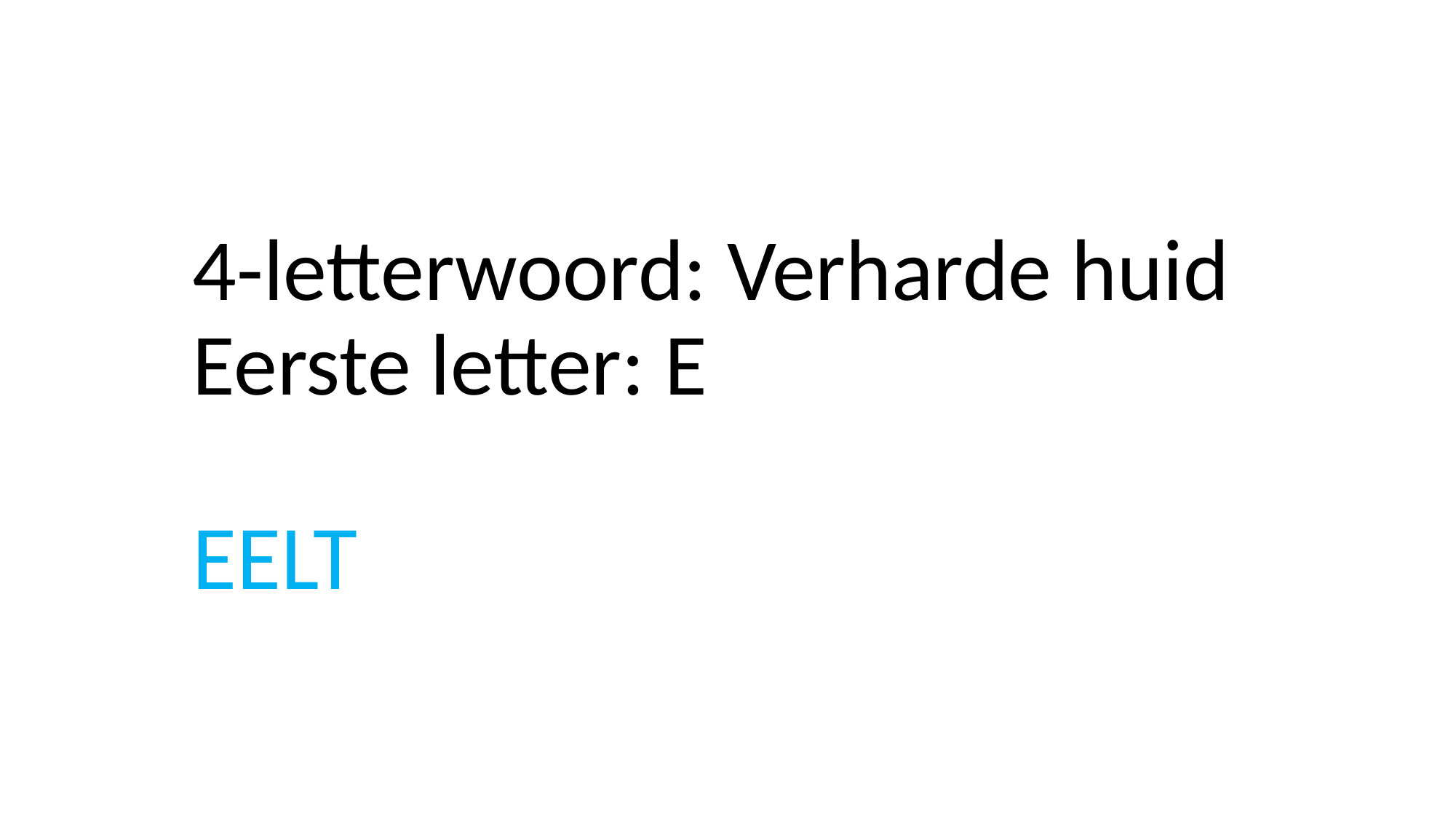

# 4-letterwoord: Verharde huid Eerste letter: E
EELT